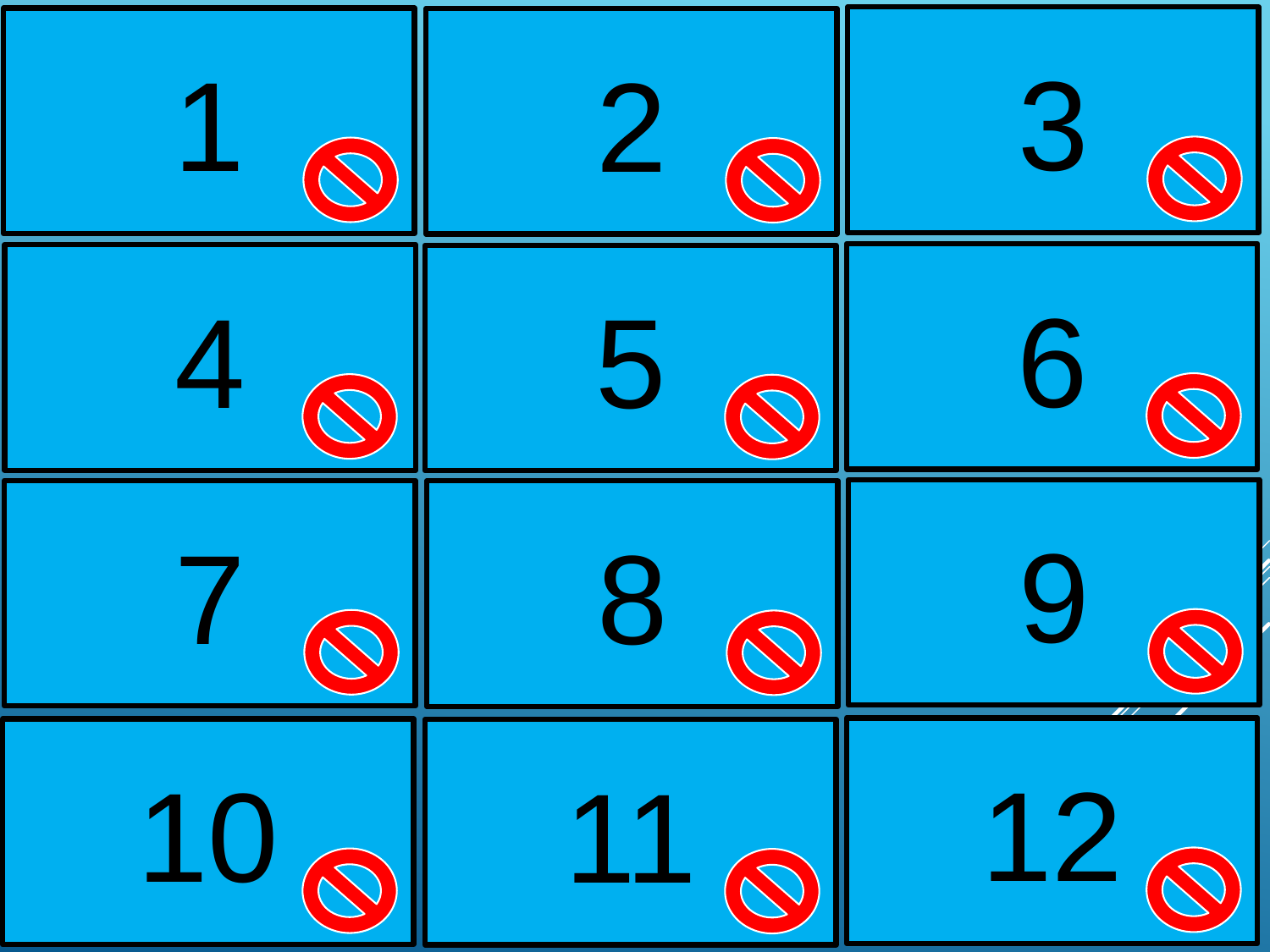

3
1
2

6
4
5

9
7
8

12
10
11